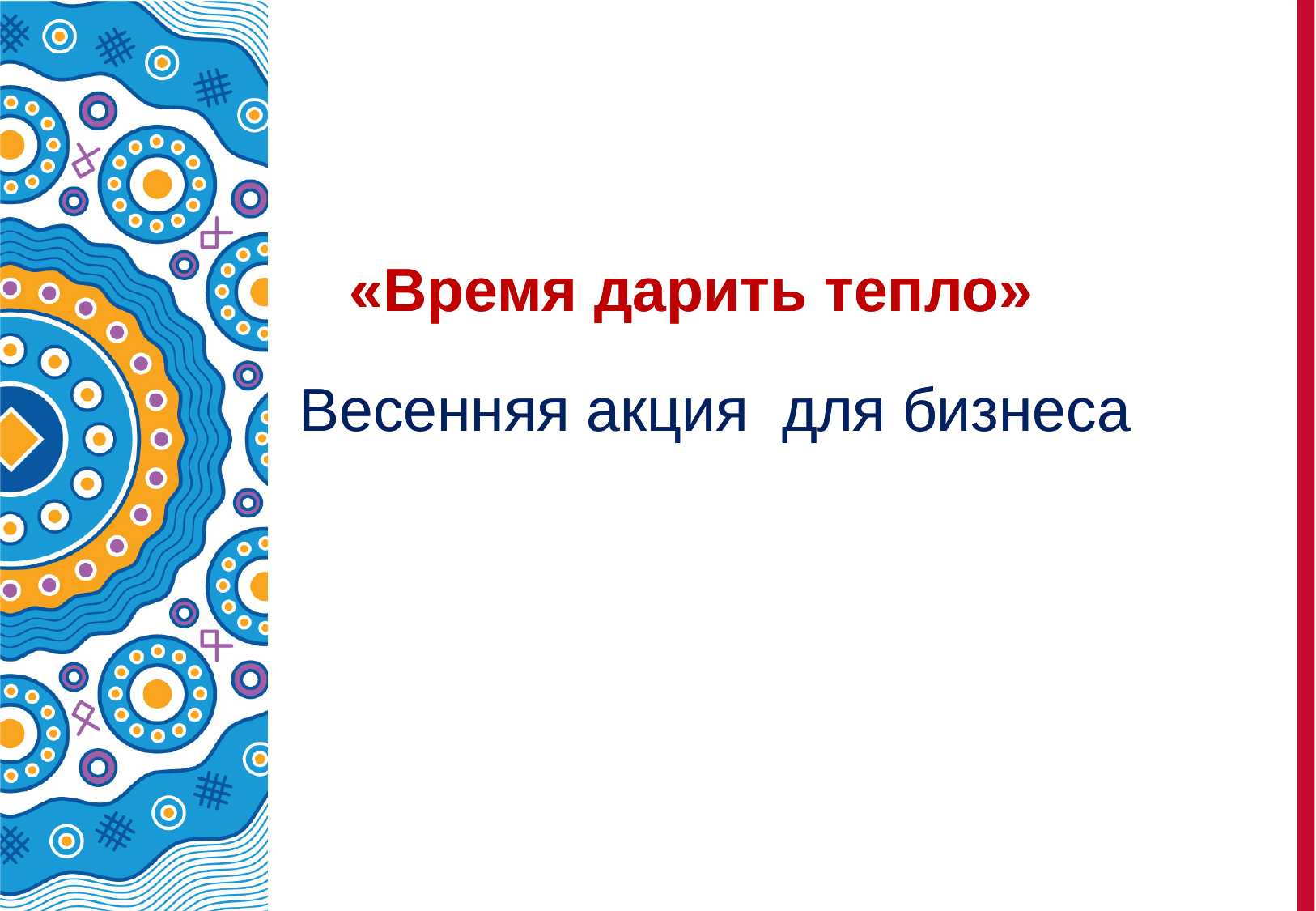

«Время дарить тепло»
«Время дарить тепло»
Весенняя акция  для бизнеса
Весенняя акция  для бизнеса